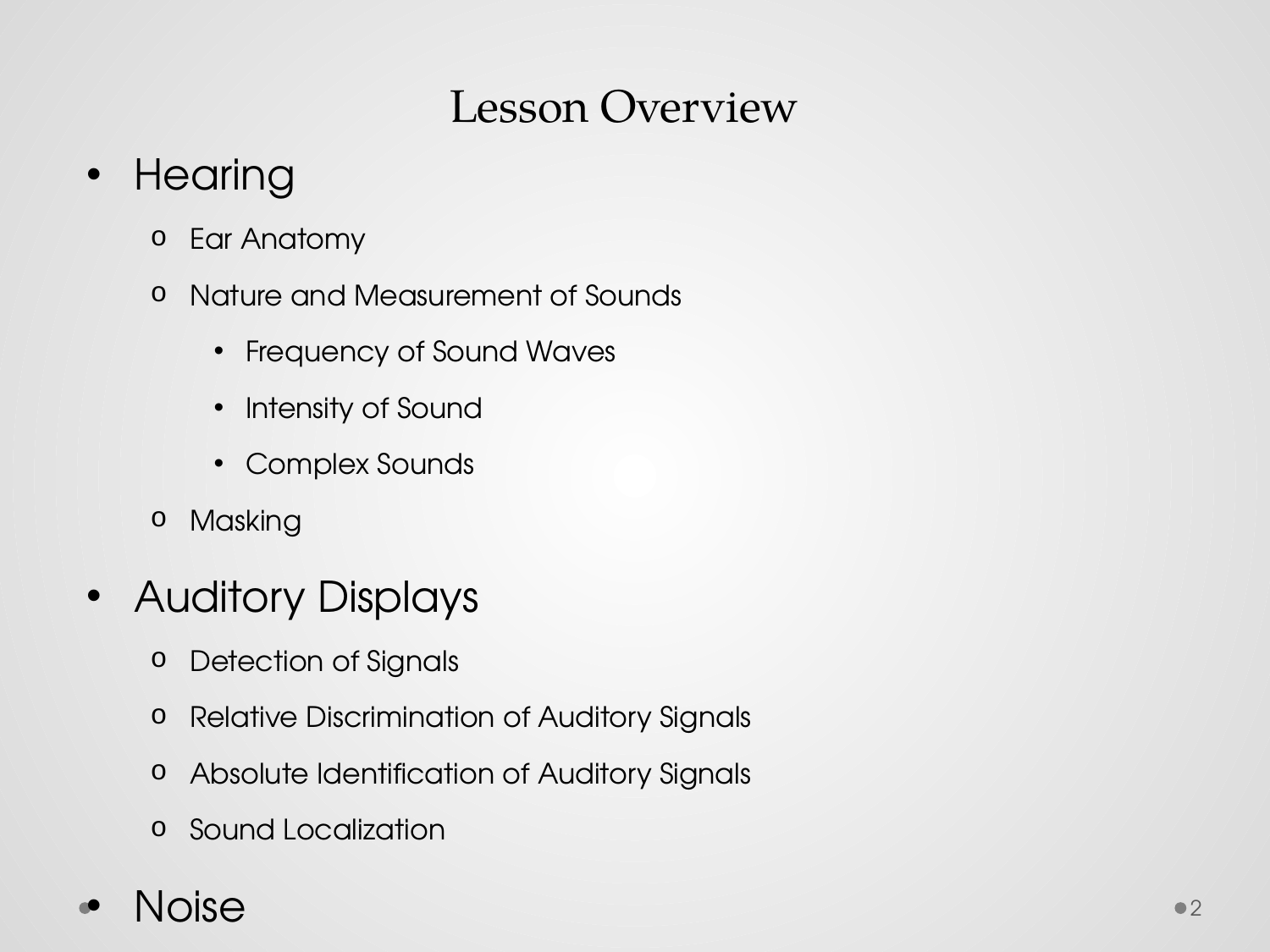

# Lesson Overview

Hearing
Ear Anatomy
Nature and Measurement of Sounds
Frequency of Sound Waves
Intensity of Sound
Complex Sounds
Masking
Auditory Displays
Detection of Signals
Relative Discrimination of Auditory Signals
Absolute Identification of Auditory Signals
Sound Localization
Noise
2